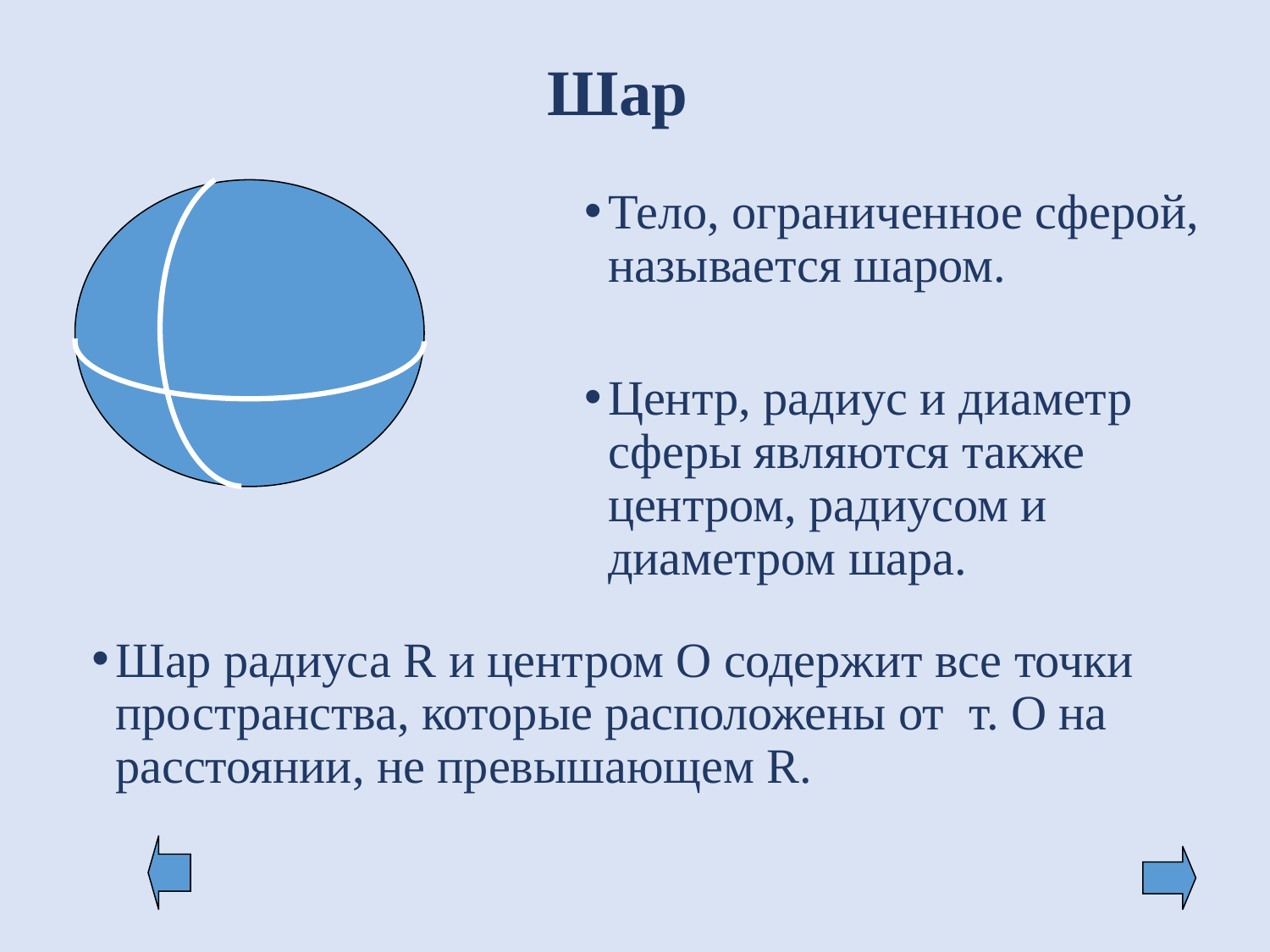

# Шар

Тело, ограниченное сферой, называется шаром.

Центр, радиус и диаметр сферы являются также центром, радиусом и диаметром шара.
Шар радиуса R и центром О содержит все точки пространства, которые расположены от  т. О на расстоянии, не превышающем R.